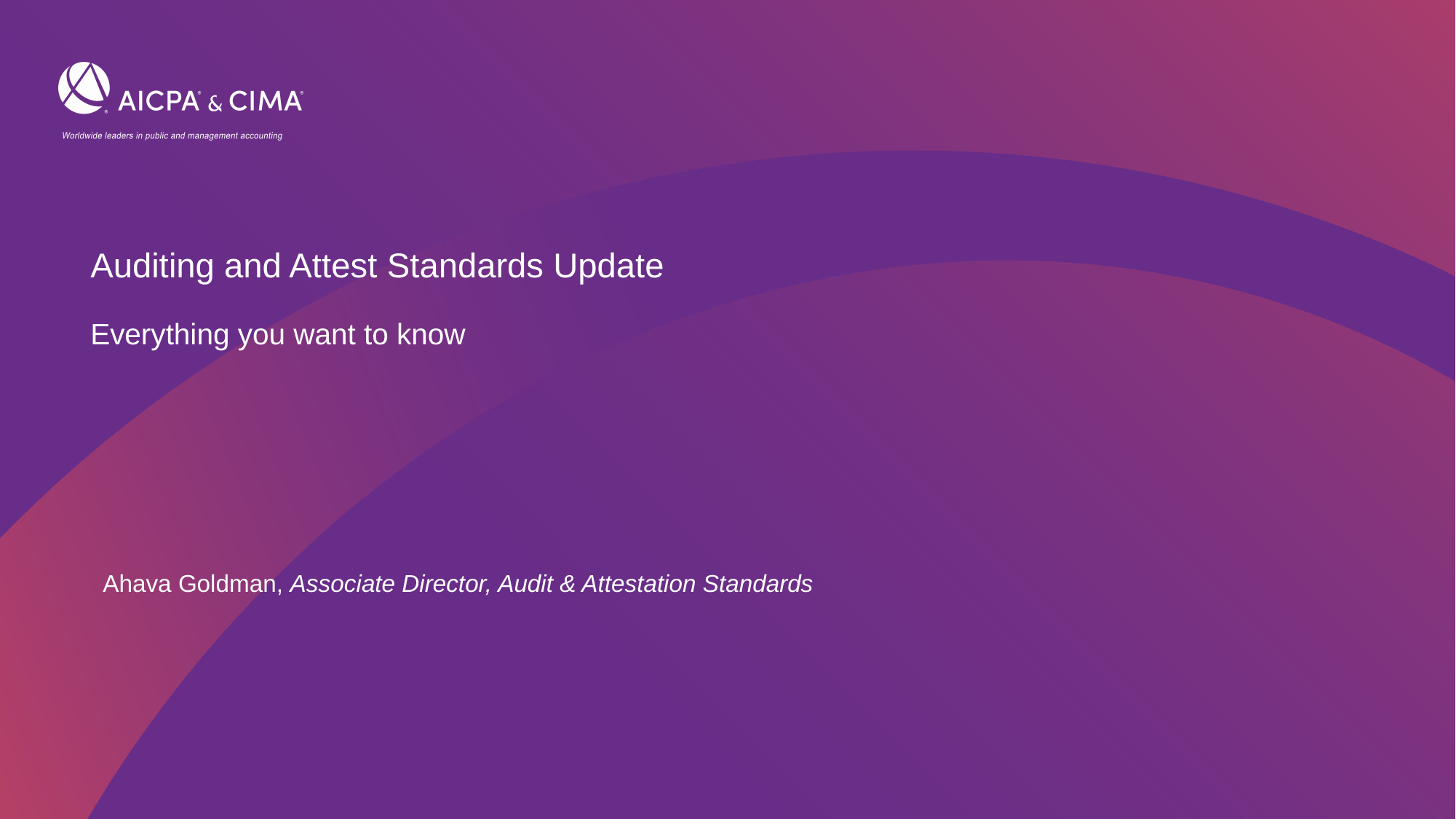

# Auditing and Attest Standards Update Everything you want to know
Ahava Goldman, Associate Director, Audit & Attestation Standards